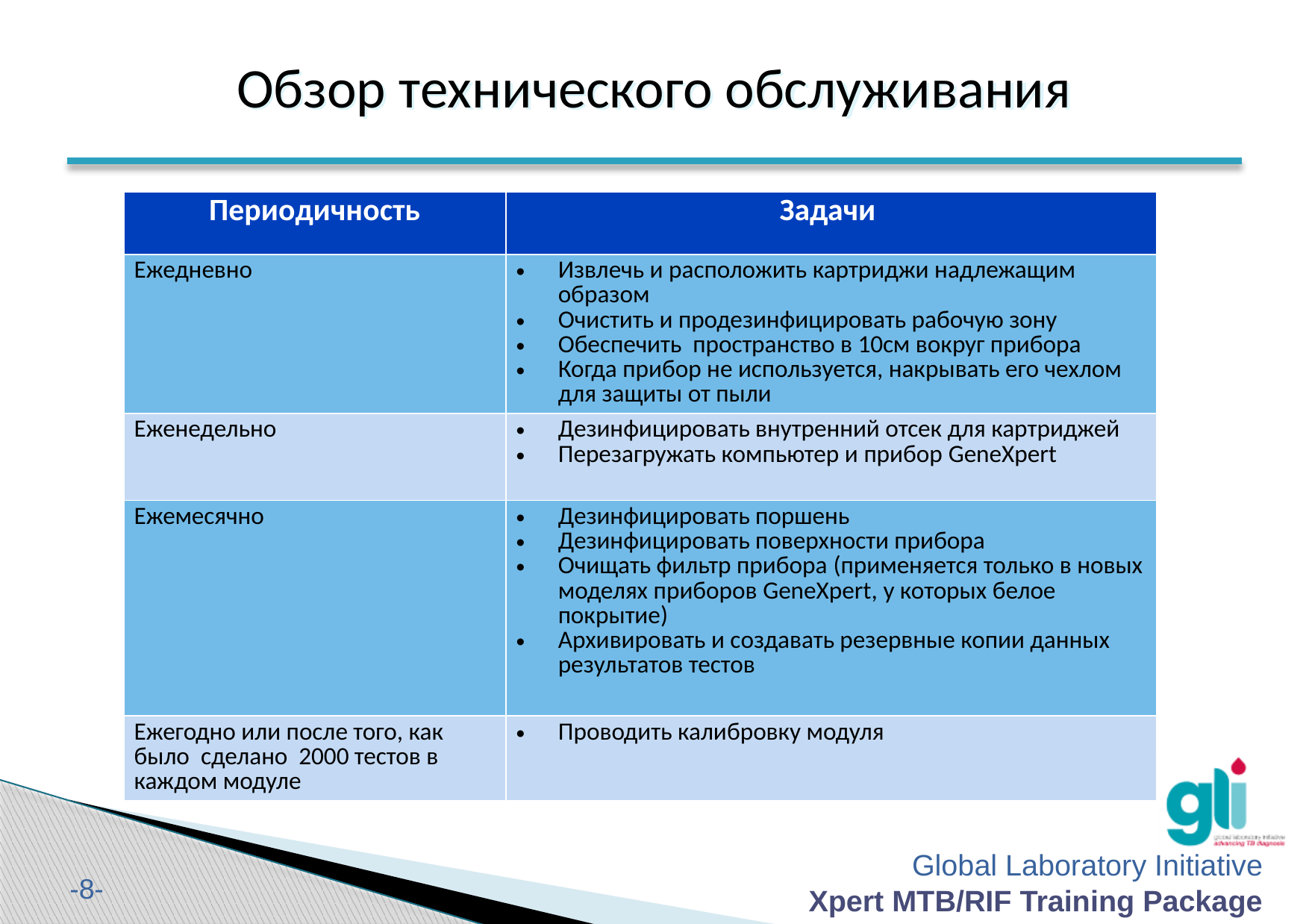

Обзор технического обслуживания
| Периодичность | Задачи |
| --- | --- |
| Ежедневно | Извлечь и расположить картриджи надлежащим образом Очистить и продезинфицировать рабочую зону Обеспечить пространство в 10см вокруг прибора Когда прибор не используется, накрывать его чехлом для защиты от пыли |
| Еженедельно | Дезинфицировать внутренний отсек для картриджей Перезагружать компьютер и прибор GeneXpert |
| Ежемесячно | Дезинфицировать поршень Дезинфицировать поверхности прибора Очищать фильтр прибора (применяется только в новых моделях приборов GeneXpert, у которых белое покрытие) Архивировать и создавать резервные копии данных результатов тестов |
| Ежегодно или после того, как было сделано 2000 тестов в каждом модуле | Проводить калибровку модуля |